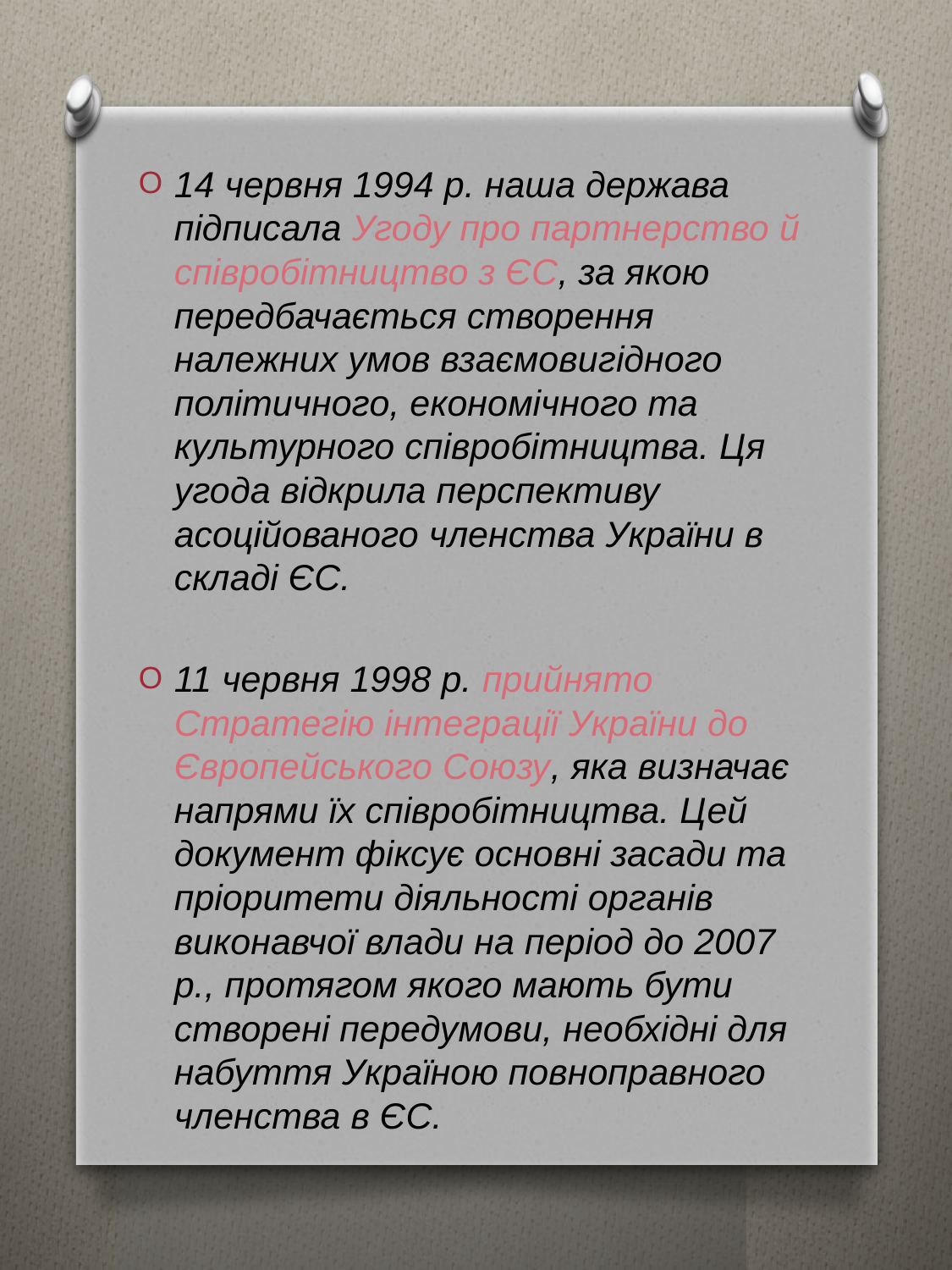

14 червня 1994 р. наша держава підписала Угоду про партнерство й співробітництво з ЄС, за якою передбачається створення належних умов взаємовигідного політичного, економічного та культурного співробітництва. Ця угода відкрила перспективу асоційованого членства України в складі ЄС.

11 червня 1998 р. прийнято Стратегію інтеграції України до Європейського Союзу, яка визначає напрями їх співробітництва. Цей документ фіксує основні засади та пріоритети діяльності органів виконавчої влади на період до 2007 р., протягом якого мають бути створені передумови, необхідні для набуття Україною повноправного членства в ЄС.